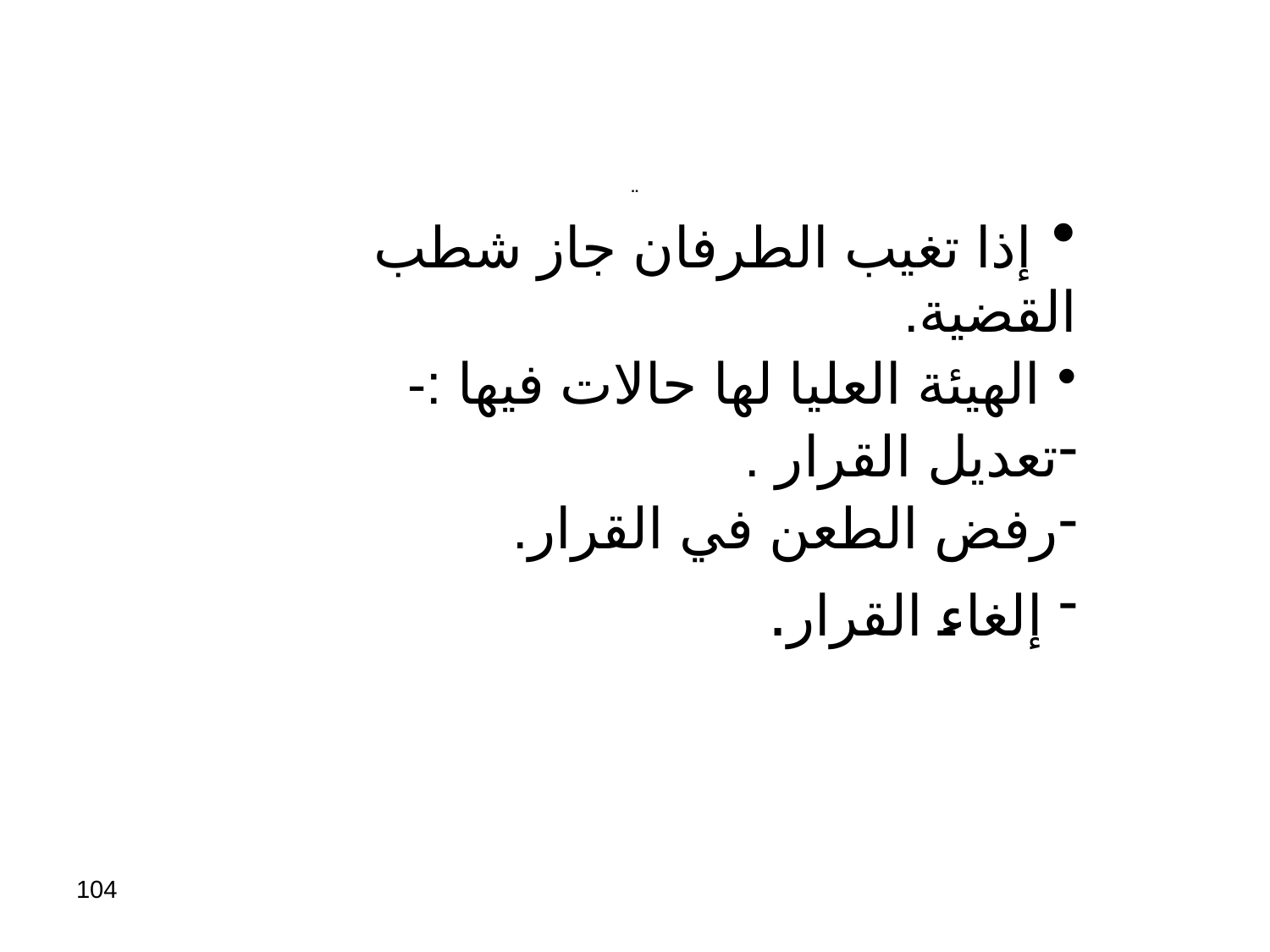

# ..
 إذا تغيب الطرفان جاز شطب القضية.
 الهيئة العليا لها حالات فيها :-
تعديل القرار .
رفض الطعن في القرار.
 إلغاء القرار.

104